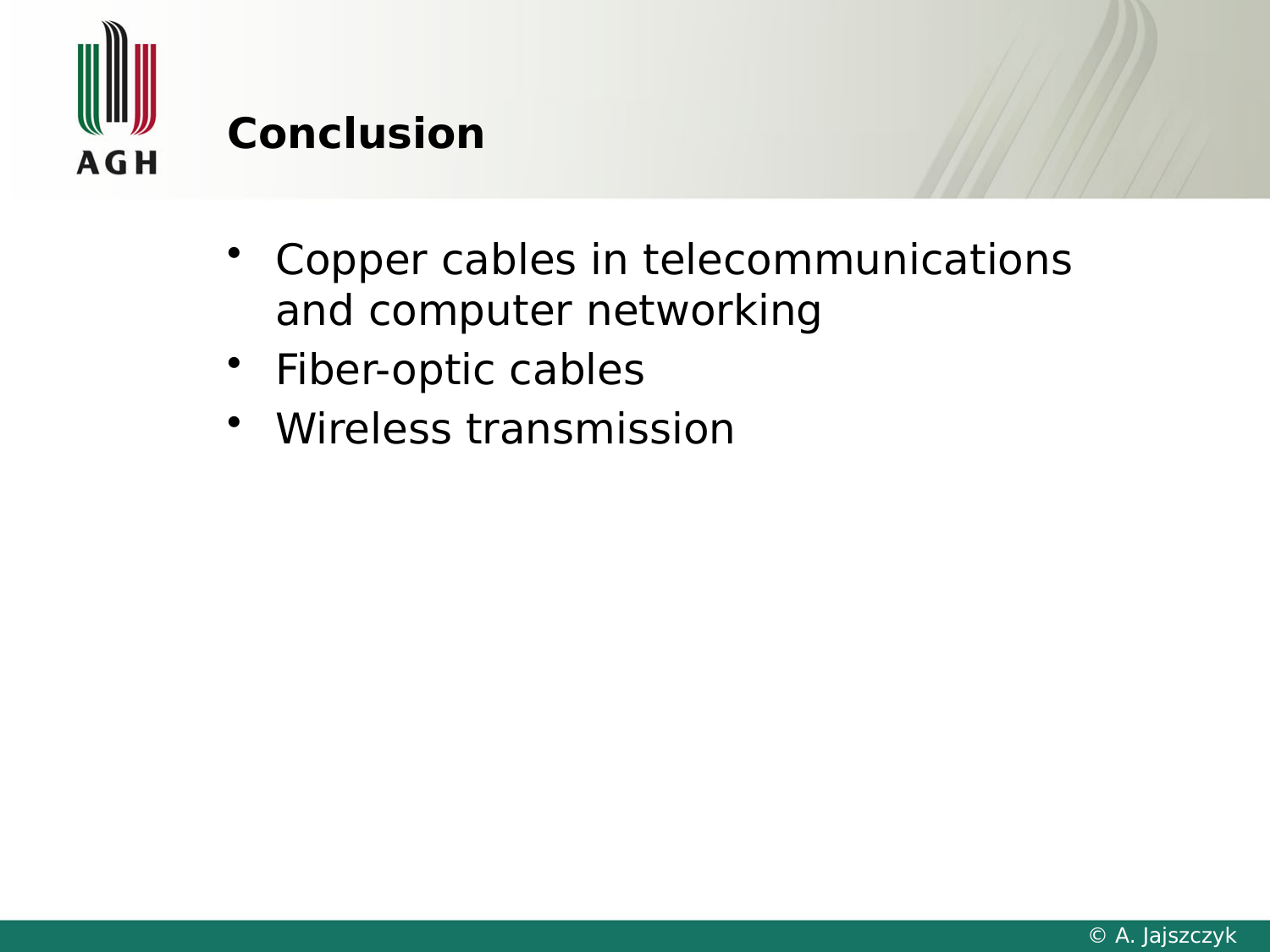

# Conclusion
Copper cables in telecommunications
and computer networking
Fiber-optic cables
Wireless transmission